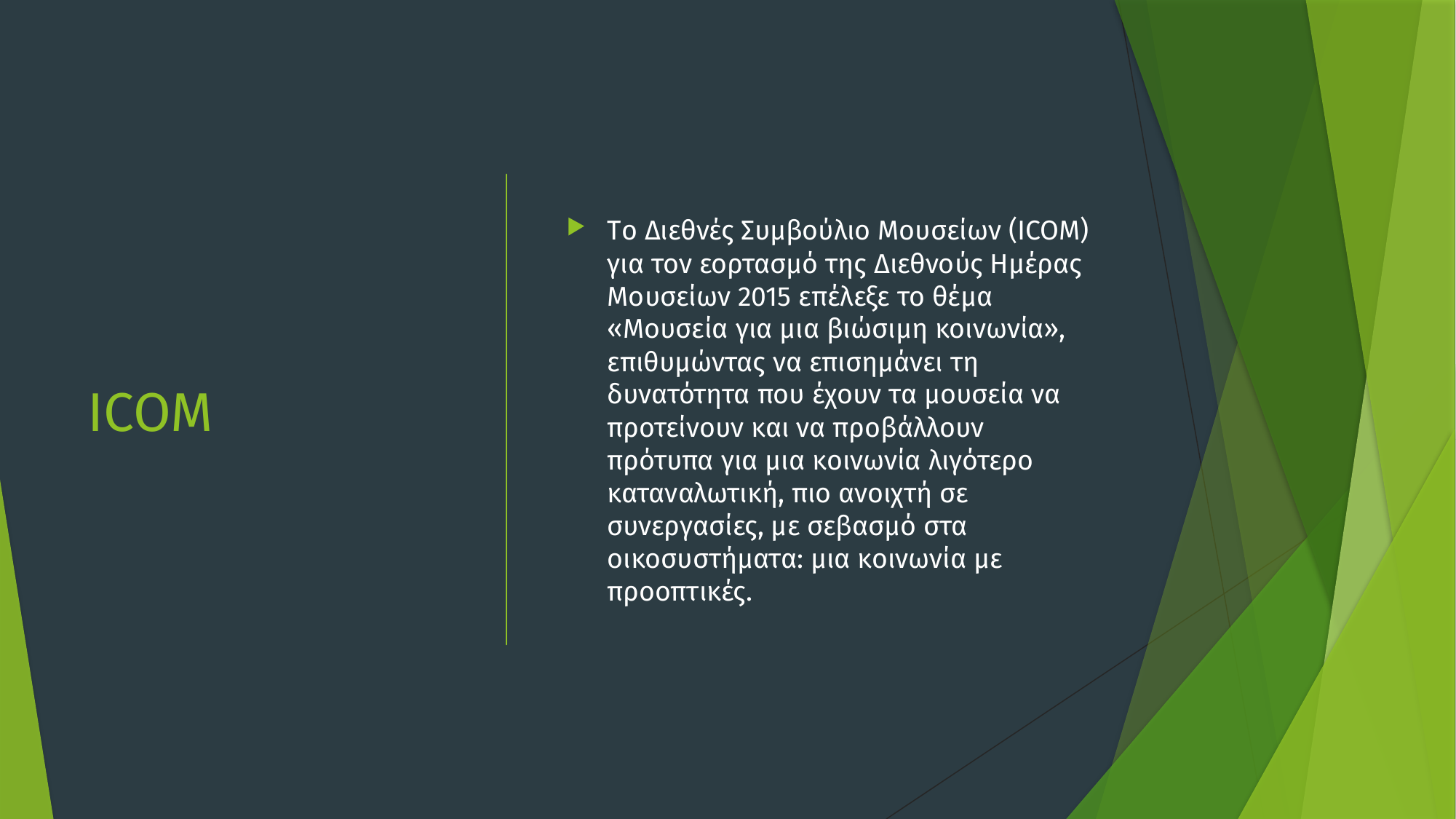

# ICOM
Tο Διεθνές Συμβούλιο Μουσείων (ICOM) για τον εορτασμό της Διεθνούς Ημέρας Μουσείων 2015 επέλεξε το θέμα «Μουσεία για μια βιώσιμη κοινωνία», επιθυμώντας να επισημάνει τη δυνατότητα που έχουν τα μουσεία να προτείνουν και να προβάλλουν πρότυπα για μια κοινωνία λιγότερο καταναλωτική, πιο ανοιχτή σε συνεργασίες, με σεβασμό στα οικοσυστήματα: μια κοινωνία με προοπτικές.